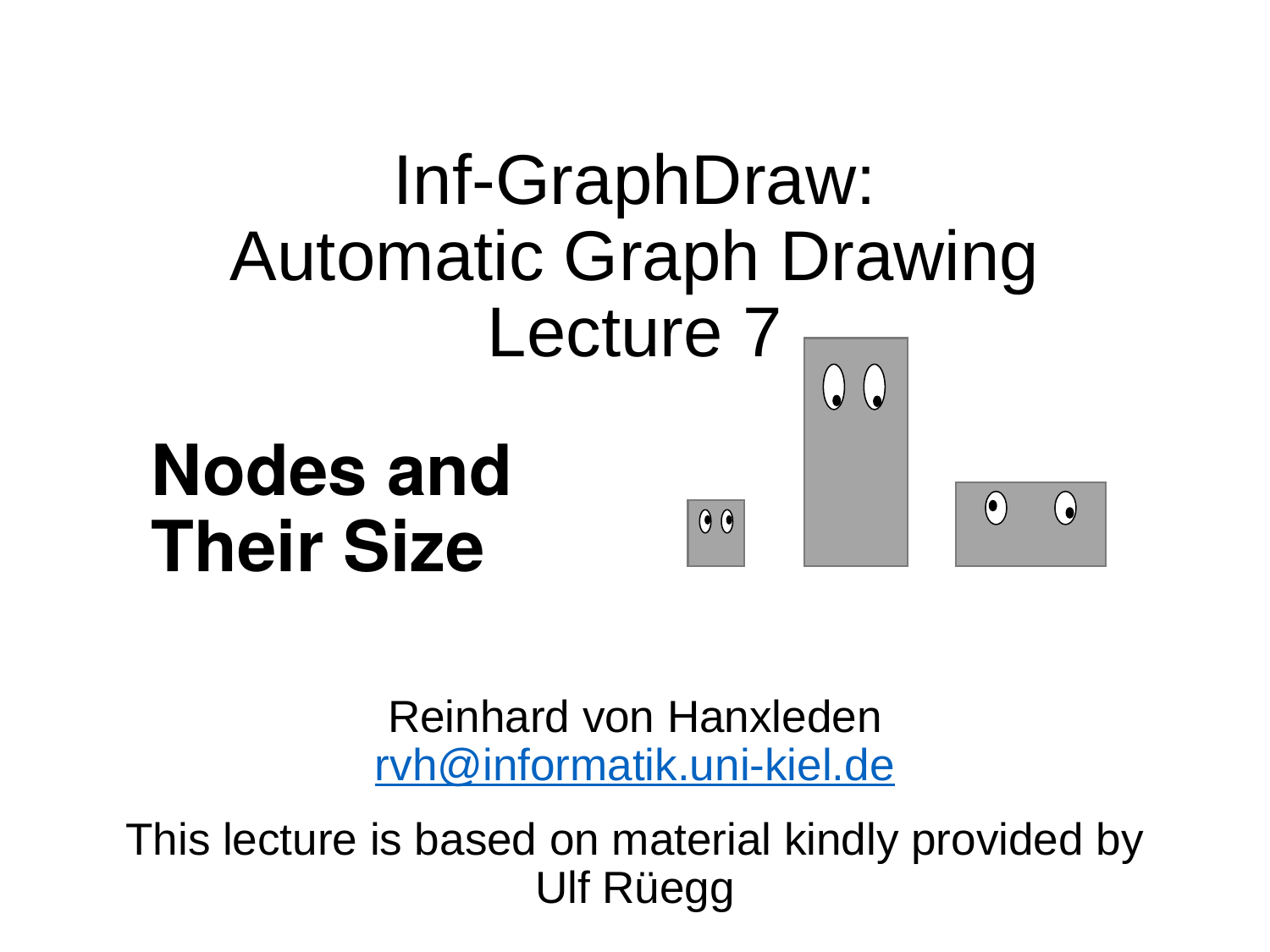

# Inf-GraphDraw:
Automatic Graph Drawing
Lecture 7

									Nodes and
							Their Size

Reinhard von Hanxleden
rvh@informatik.uni-kiel.de
This lecture is based on material kindly provided by Ulf Rüegg